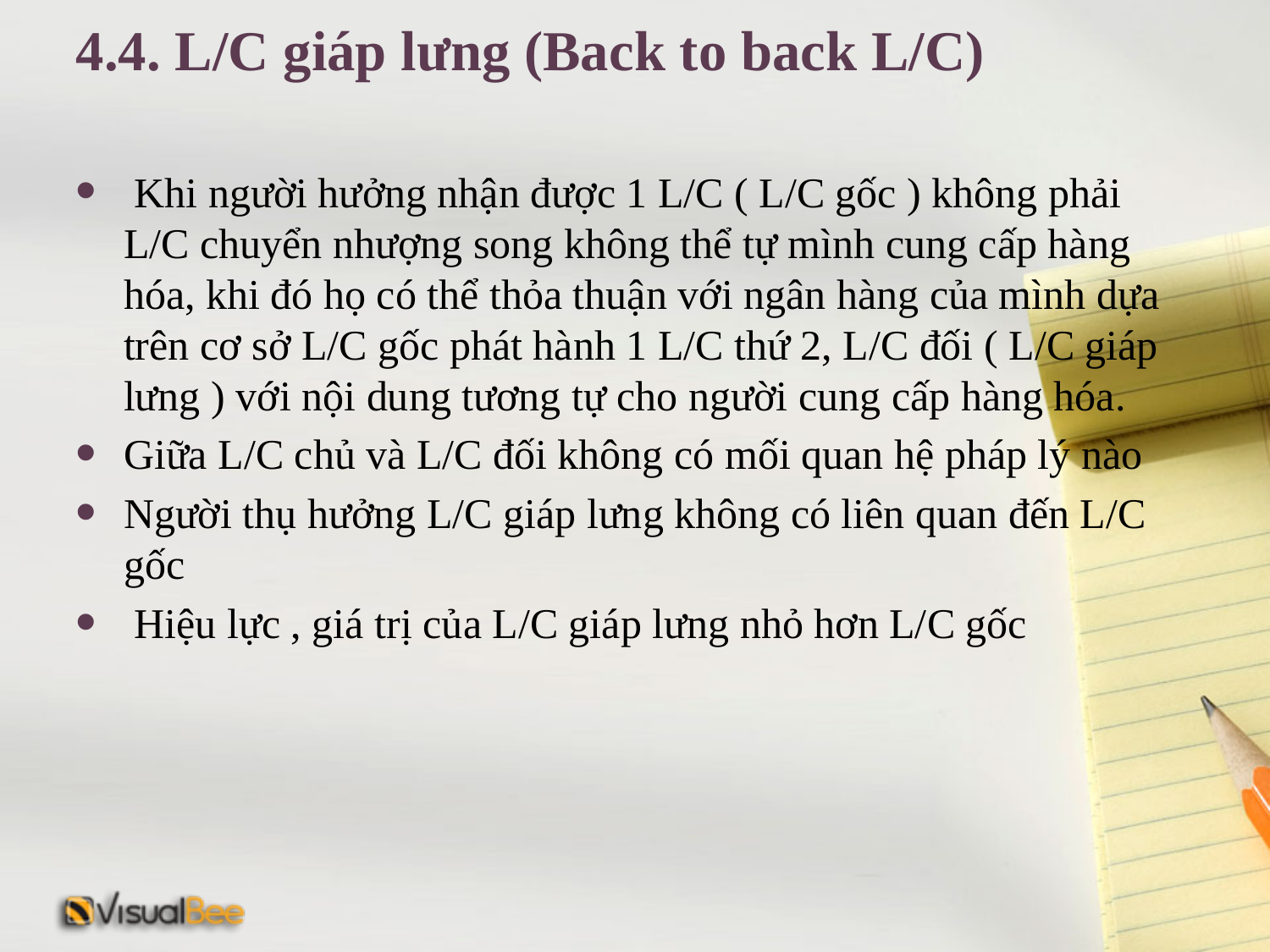

# 4.4. L/C giáp lưng (Back to back L/C)
 Khi người hưởng nhận được 1 L/C ( L/C gốc ) không phải L/C chuyển nhượng song không thể tự mình cung cấp hàng hóa, khi đó họ có thể thỏa thuận với ngân hàng của mình dựa trên cơ sở L/C gốc phát hành 1 L/C thứ 2, L/C đối ( L/C giáp lưng ) với nội dung tương tự cho người cung cấp hàng hóa.
Giữa L/C chủ và L/C đối không có mối quan hệ pháp lý nào
Người thụ hưởng L/C giáp lưng không có liên quan đến L/C gốc
 Hiệu lực , giá trị của L/C giáp lưng nhỏ hơn L/C gốc